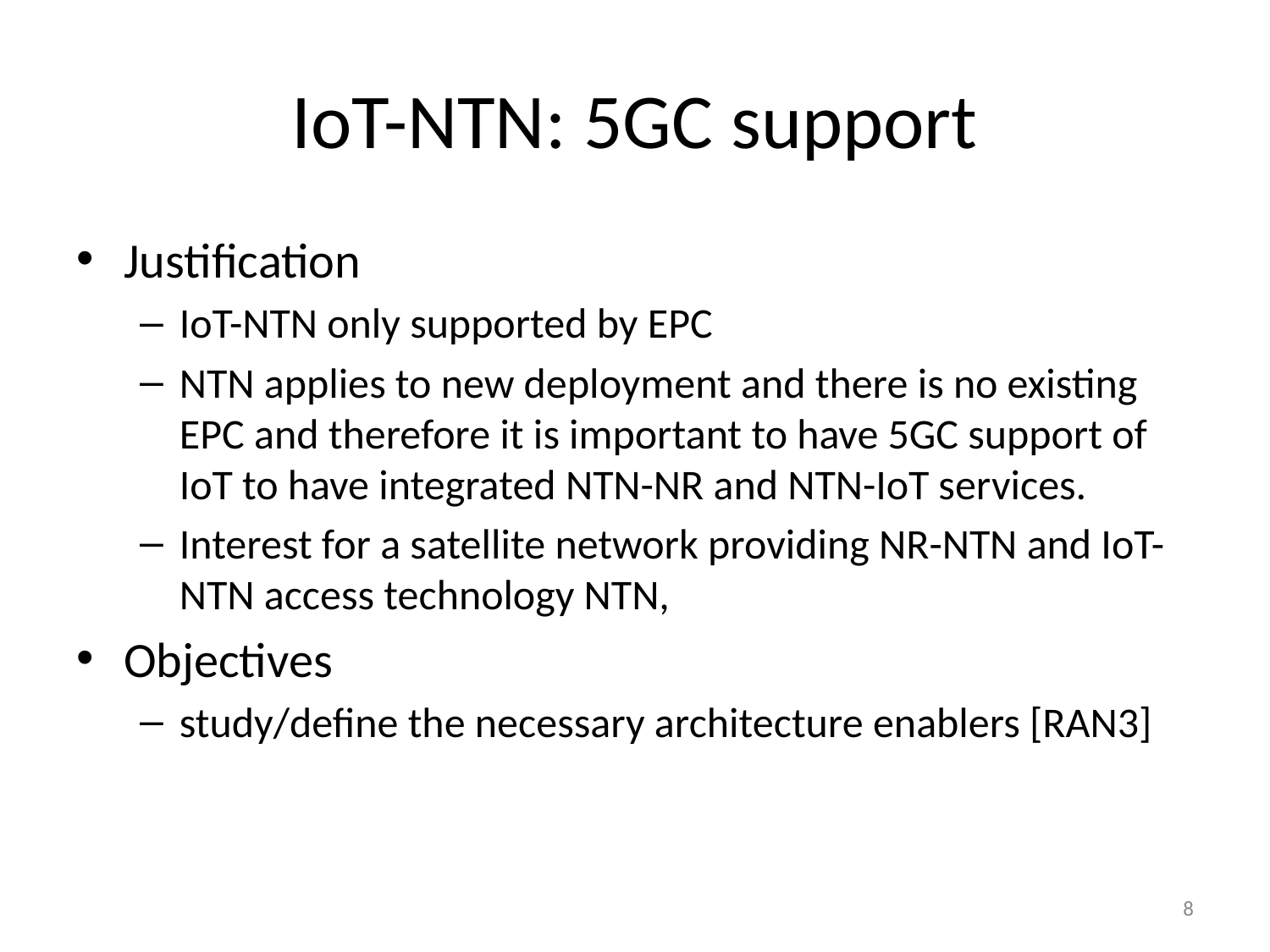

# IoT-NTN: 5GC support
Justification
IoT-NTN only supported by EPC
NTN applies to new deployment and there is no existing EPC and therefore it is important to have 5GC support of IoT to have integrated NTN-NR and NTN-IoT services.
Interest for a satellite network providing NR-NTN and IoT-NTN access technology NTN,
Objectives
study/define the necessary architecture enablers [RAN3]
8